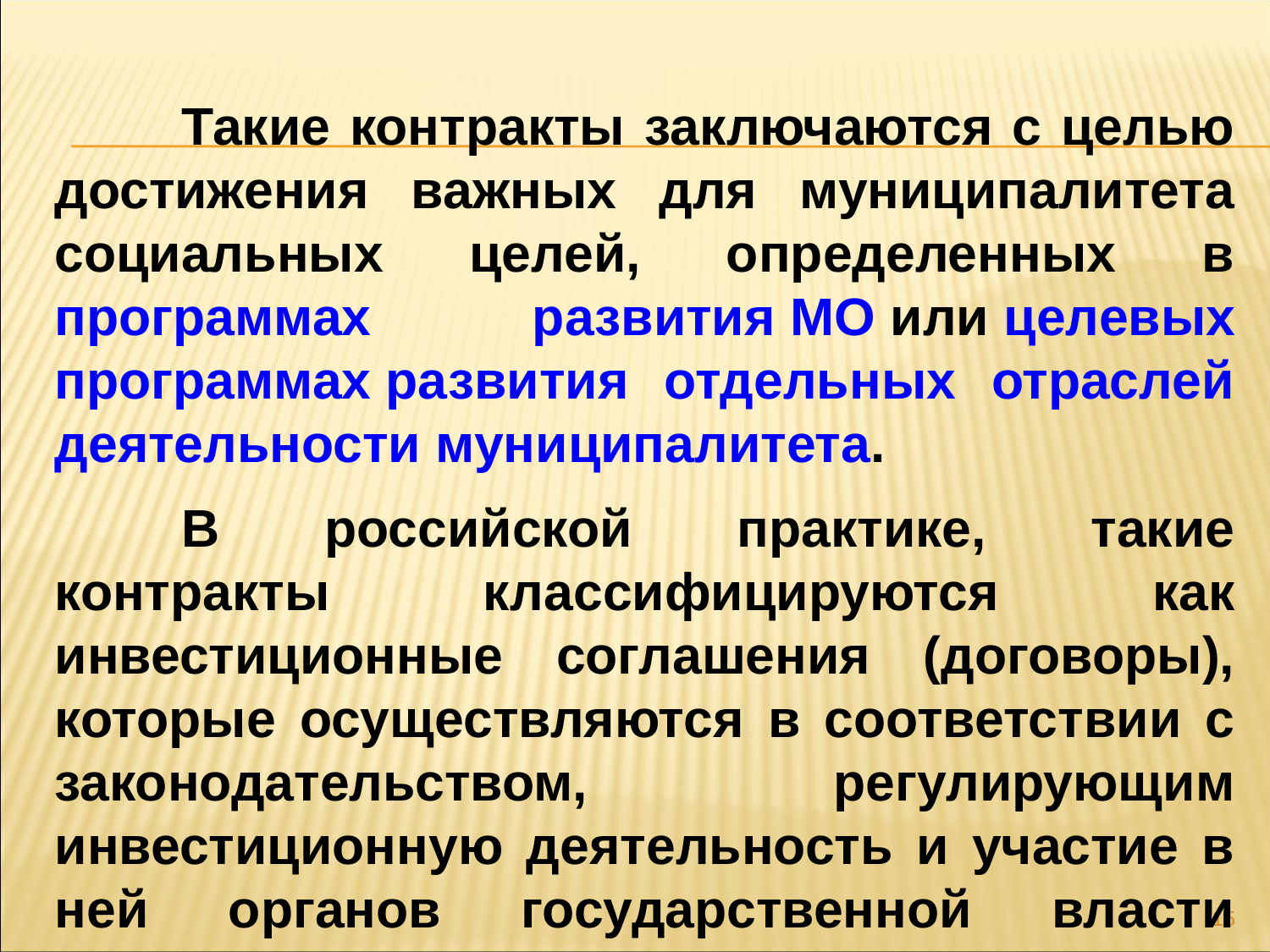

Такие контракты заключаются с целью достижения важных для муниципалитета социальных целей, определенных в программах развития МО или целевых программах развития отдельных отраслей деятельности муниципалитета.
	В российской практике, такие контракты классифицируются как инвестиционные соглашения (договоры), которые осуществляются в соответствии с законодательством, регулирующим инвестиционную деятельность и участие в ней органов государственной власти и ОМСУ.
15